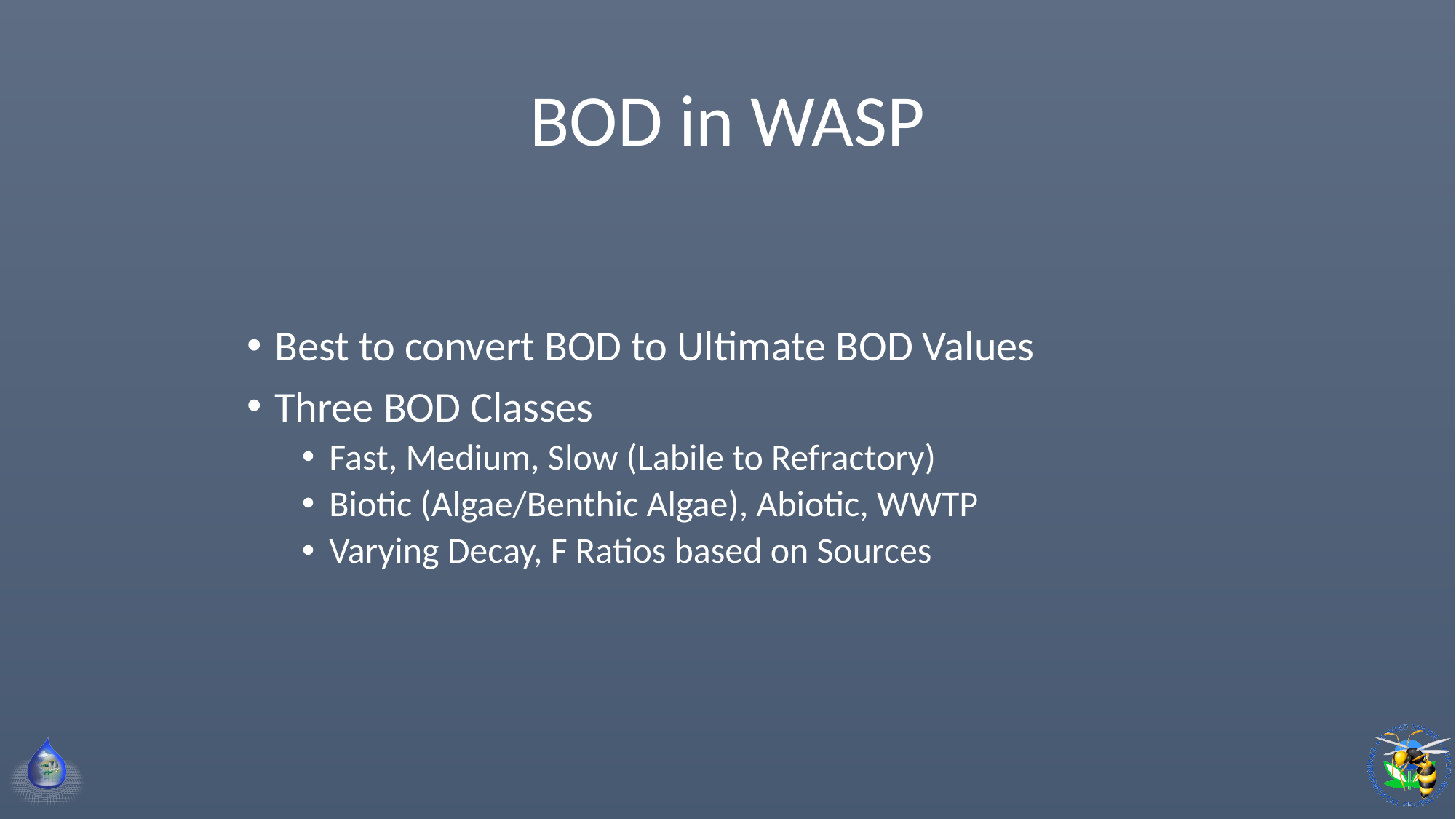

# BOD in WASP
Best to convert BOD to Ultimate BOD Values
Three BOD Classes
Fast, Medium, Slow (Labile to Refractory)
Biotic (Algae/Benthic Algae), Abiotic, WWTP
Varying Decay, F Ratios based on Sources